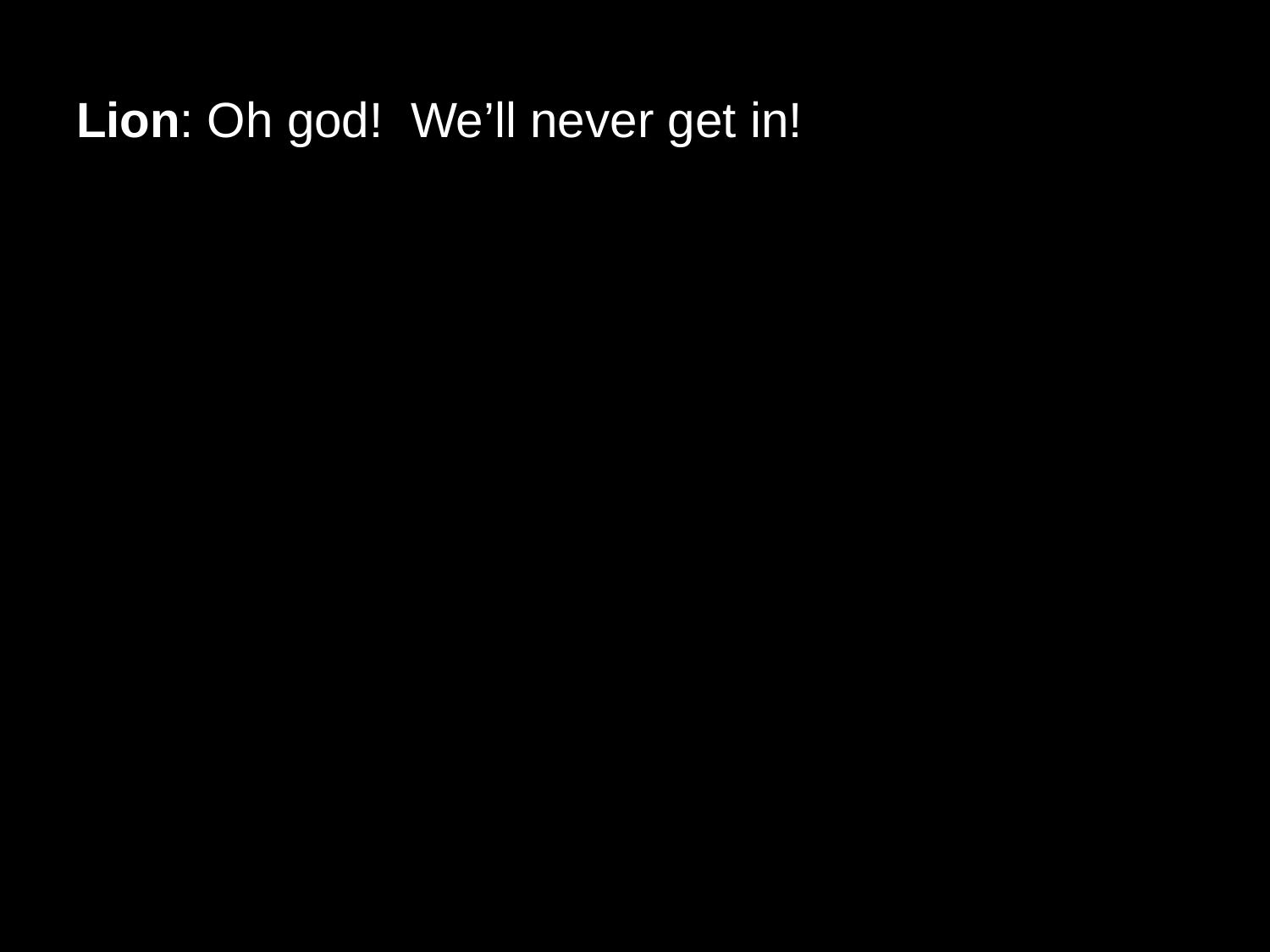

# Lion: Oh god!  We’ll never get in!